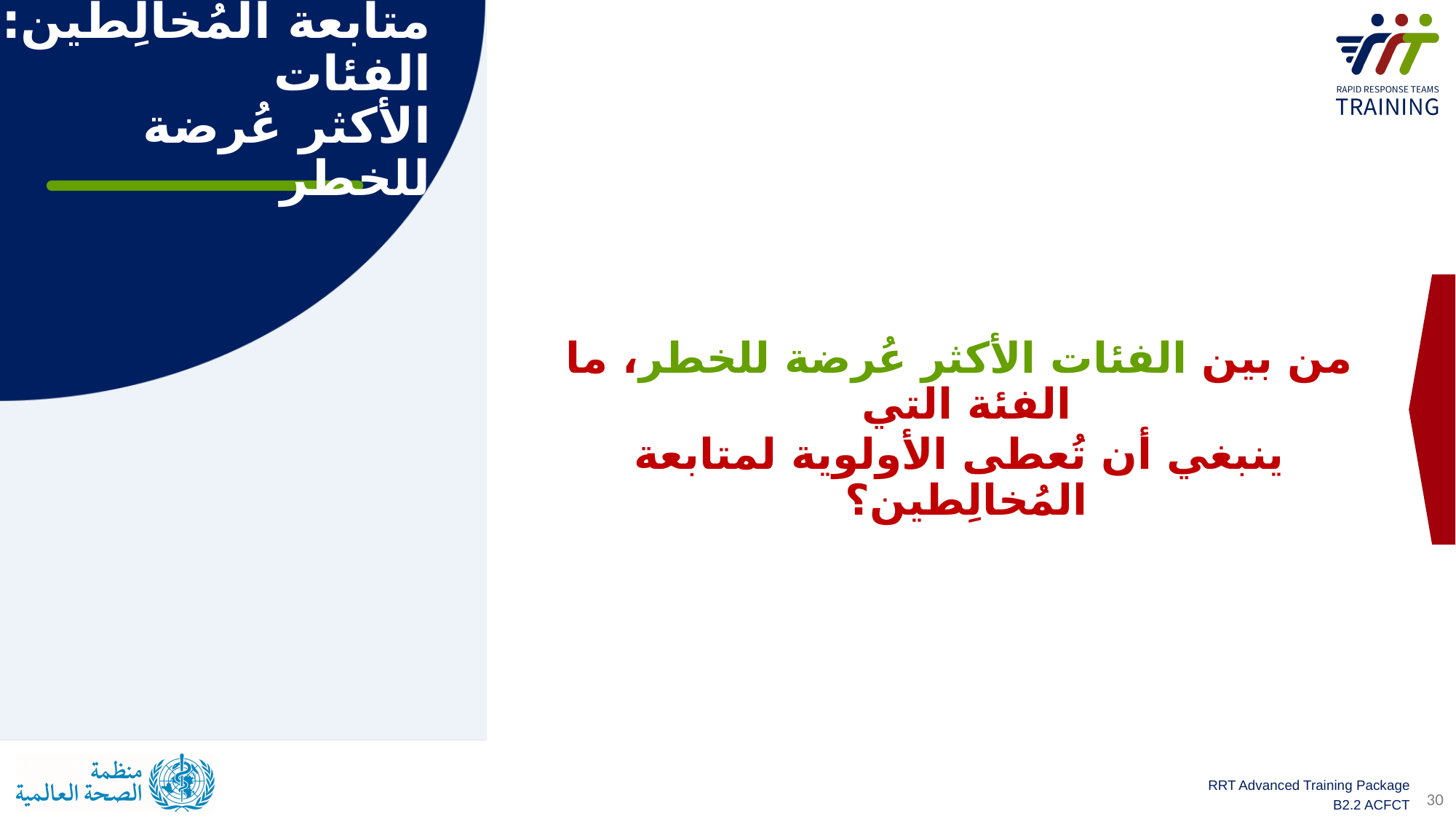

# متابعة المُخالِطين: الفئات
الأكثر عُرضة للخطر
من بين الفئات الأكثر عُرضة للخطر، ما الفئة التي
ينبغي أن تُعطى الأولوية لمتابعة المُخالِطين؟